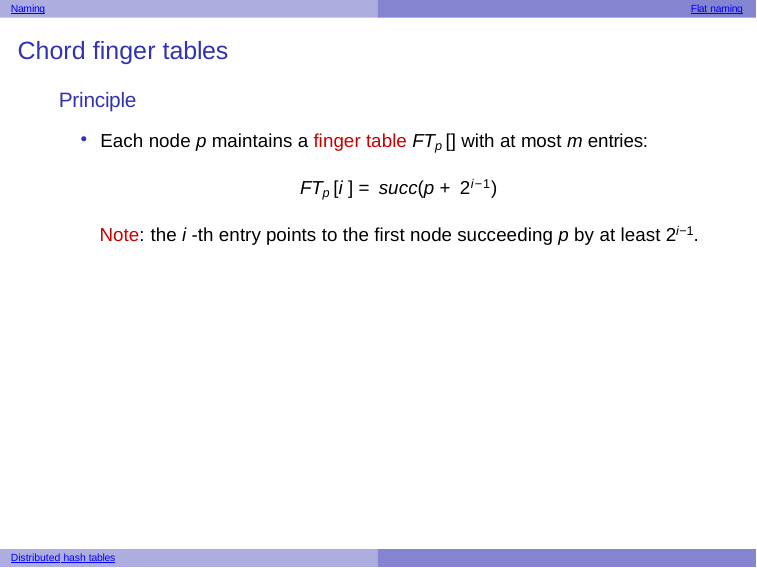

Naming
Flat naming
Chord finger tables
Principle
Each node p maintains a finger table FTp [] with at most m entries:
FTp [i ] = succ(p + 2i−1)
Note: the i -th entry points to the first node succeeding p by at least 2i−1.

Distributed hash tables